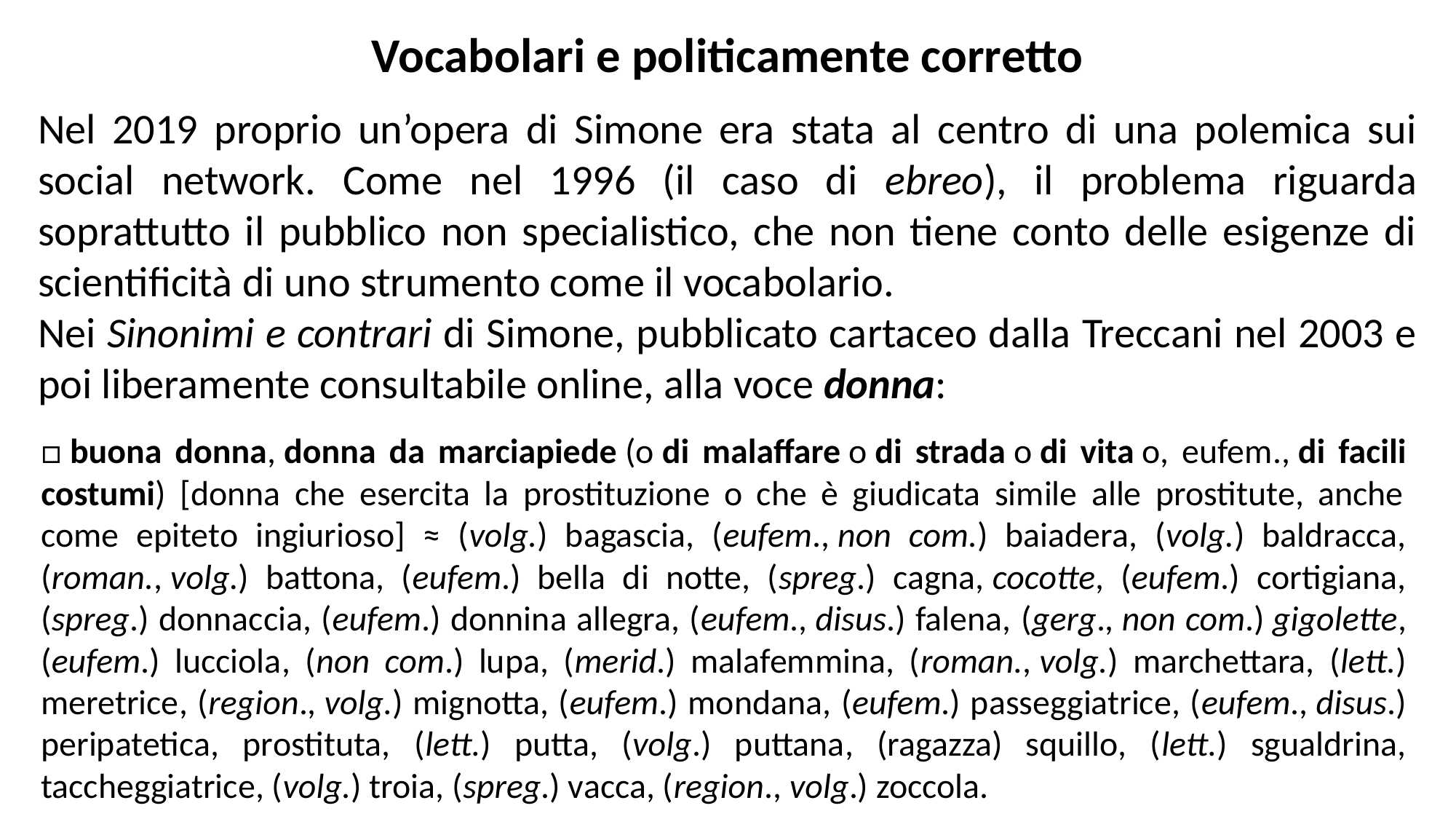

Vocabolari e politicamente corretto
Nel 2019 proprio un’opera di Simone era stata al centro di una polemica sui social network. Come nel 1996 (il caso di ebreo), il problema riguarda soprattutto il pubblico non specialistico, che non tiene conto delle esigenze di scientificità di uno strumento come il vocabolario.
Nei Sinonimi e contrari di Simone, pubblicato cartaceo dalla Treccani nel 2003 e poi liberamente consultabile online, alla voce donna:
□ buona donna, donna da marciapiede (o di malaffare o di strada o di vita o, eufem., di facili costumi) [donna che esercita la prostituzione o che è giudicata simile alle prostitute, anche come epiteto ingiurioso] ≈ (volg.) bagascia, (eufem., non com.) baiadera, (volg.) baldracca, (roman., volg.) battona, (eufem.) bella di notte, (spreg.) cagna, cocotte, (eufem.) cortigiana, (spreg.) donnaccia, (eufem.) donnina allegra, (eufem., disus.) falena, (gerg., non com.) gigolette, (eufem.) lucciola, (non com.) lupa, (merid.) malafemmina, (roman., volg.) marchettara, (lett.) meretrice, (region., volg.) mignotta, (eufem.) mondana, (eufem.) passeggiatrice, (eufem., disus.) peripatetica, prostituta, (lett.) putta, (volg.) puttana, (ragazza) squillo, (lett.) sgualdrina, taccheggiatrice, (volg.) troia, (spreg.) vacca, (region., volg.) zoccola.